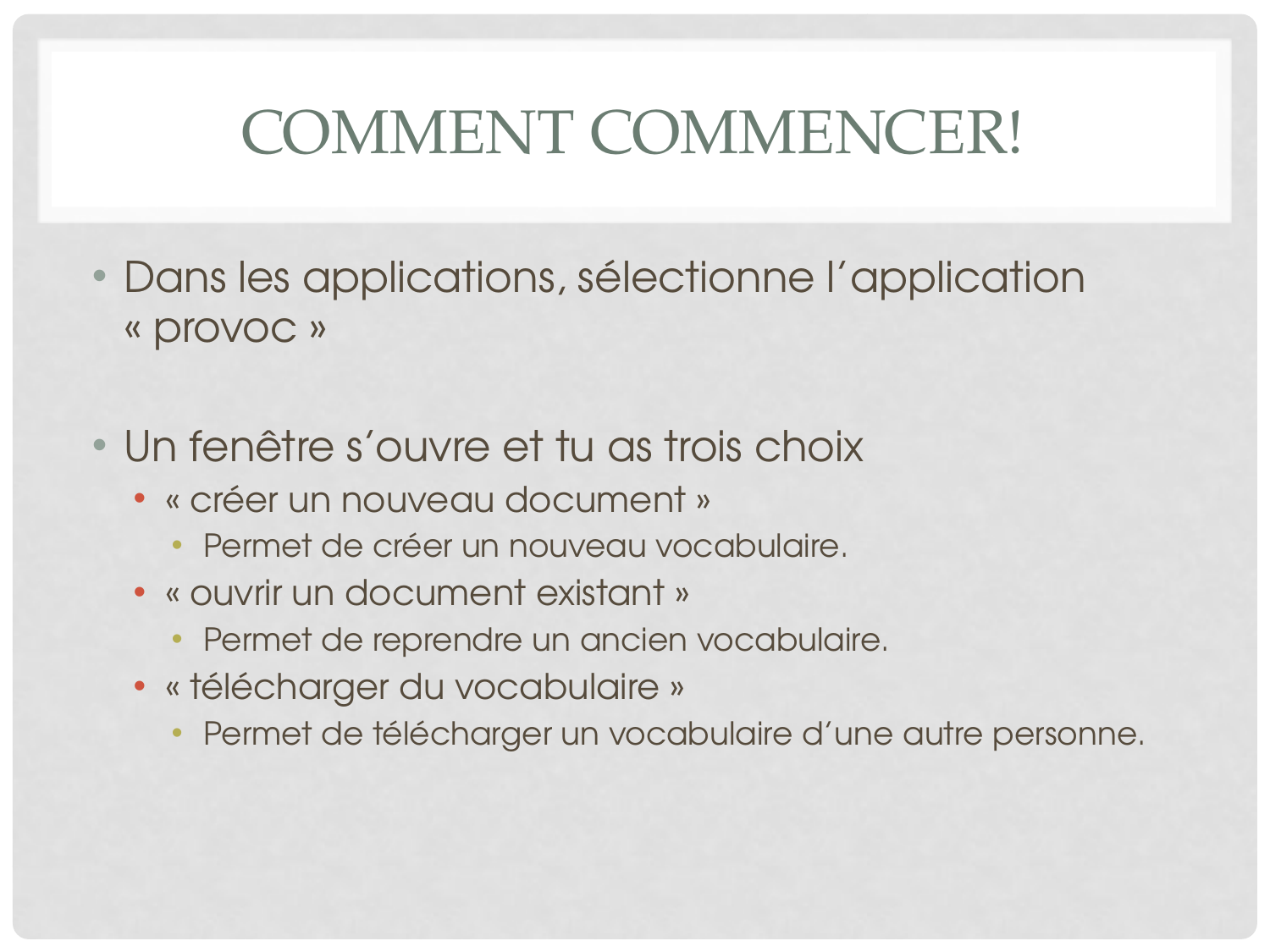

# Comment commencer!
Dans les applications, sélectionne l’application « provoc »

Un fenêtre s’ouvre et tu as trois choix
« créer un nouveau document »
Permet de créer un nouveau vocabulaire.
« ouvrir un document existant »
Permet de reprendre un ancien vocabulaire.
« télécharger du vocabulaire »
Permet de télécharger un vocabulaire d’une autre personne.